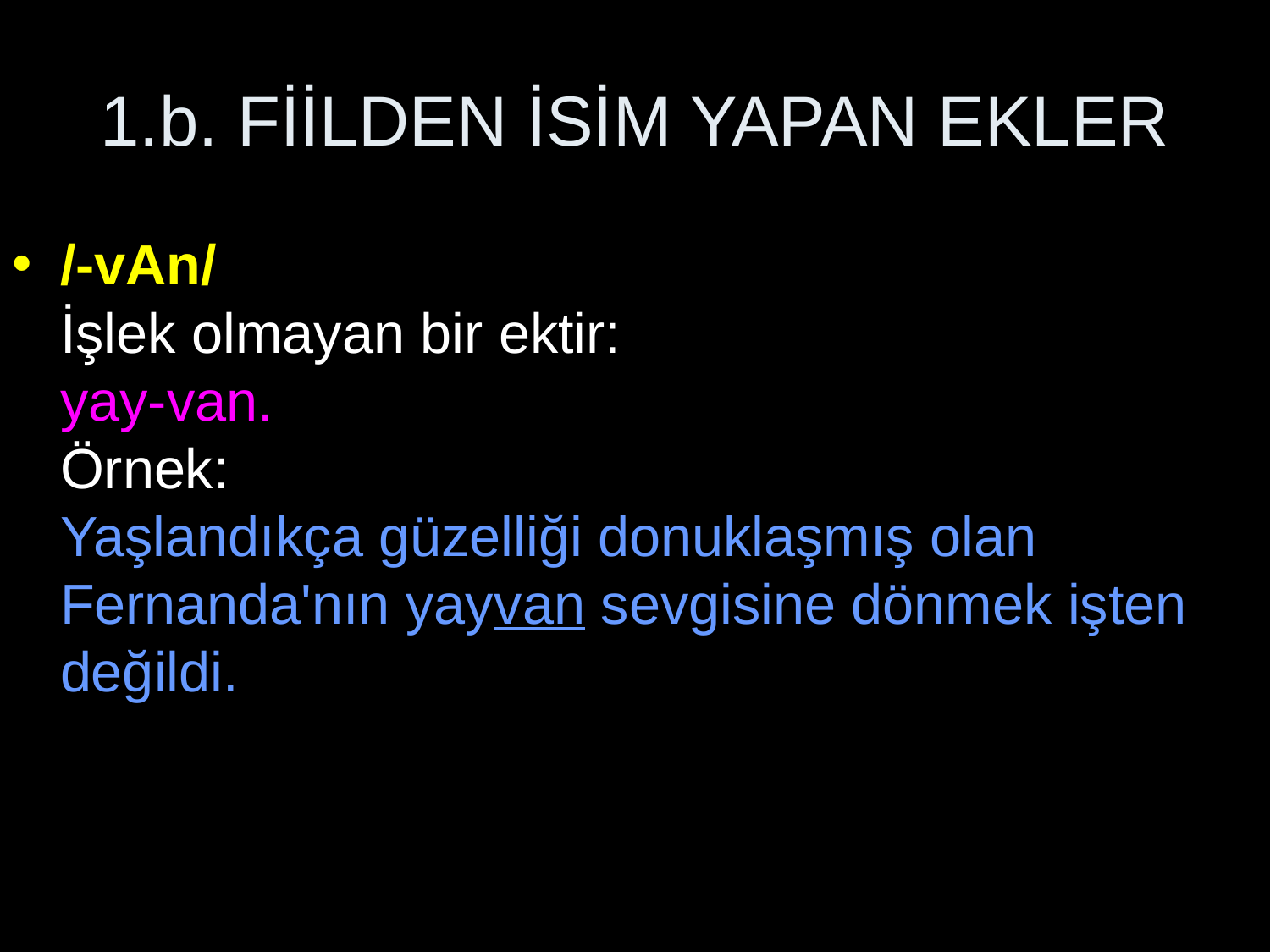

# 1.b. FİİLDEN İSİM YAPAN EKLER
/-vAn/
İşlek olmayan bir ektir:
yay-van.
Örnek:
Yaşlandıkça güzelliği donuklaşmış olan Fernanda'nın yayvan sevgisine dönmek işten değildi.